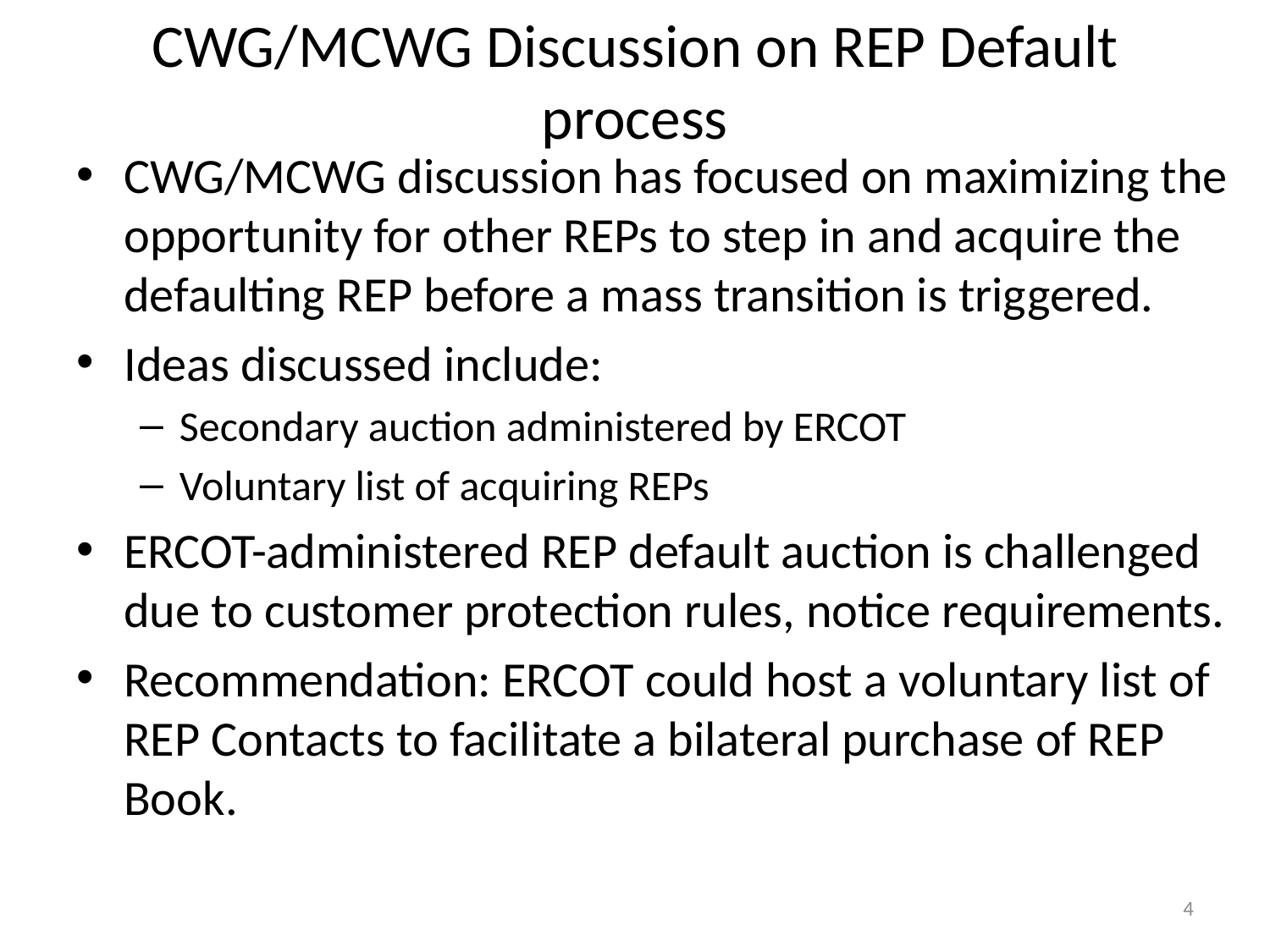

# CWG/MCWG Discussion on REP Default process
CWG/MCWG discussion has focused on maximizing the opportunity for other REPs to step in and acquire the defaulting REP before a mass transition is triggered.
Ideas discussed include:
Secondary auction administered by ERCOT
Voluntary list of acquiring REPs
ERCOT-administered REP default auction is challenged due to customer protection rules, notice requirements.
Recommendation: ERCOT could host a voluntary list of REP Contacts to facilitate a bilateral purchase of REP Book.
4